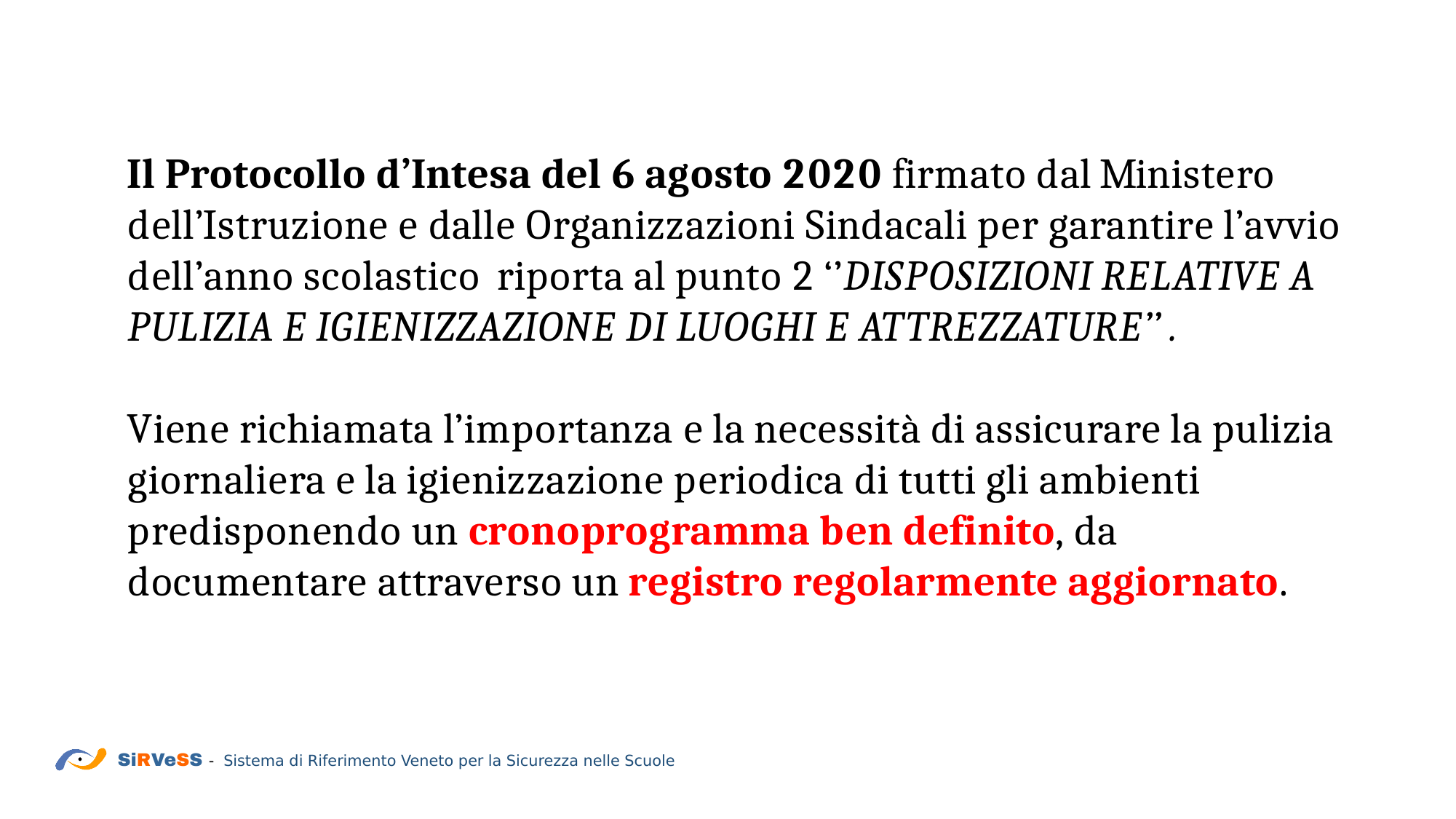

Il Protocollo d’Intesa del 6 agosto 2020 firmato dal Ministero dell’Istruzione e dalle Organizzazioni Sindacali per garantire l’avvio dell’anno scolastico  riporta al punto 2 ‘’DISPOSIZIONI RELATIVE A PULIZIA E IGIENIZZAZIONE DI LUOGHI E ATTREZZATURE’’ .

Viene richiamata l’importanza e la necessità di assicurare la pulizia giornaliera e la igienizzazione periodica di tutti gli ambienti predisponendo un cronoprogramma ben definito, da documentare attraverso un registro regolarmente aggiornato.